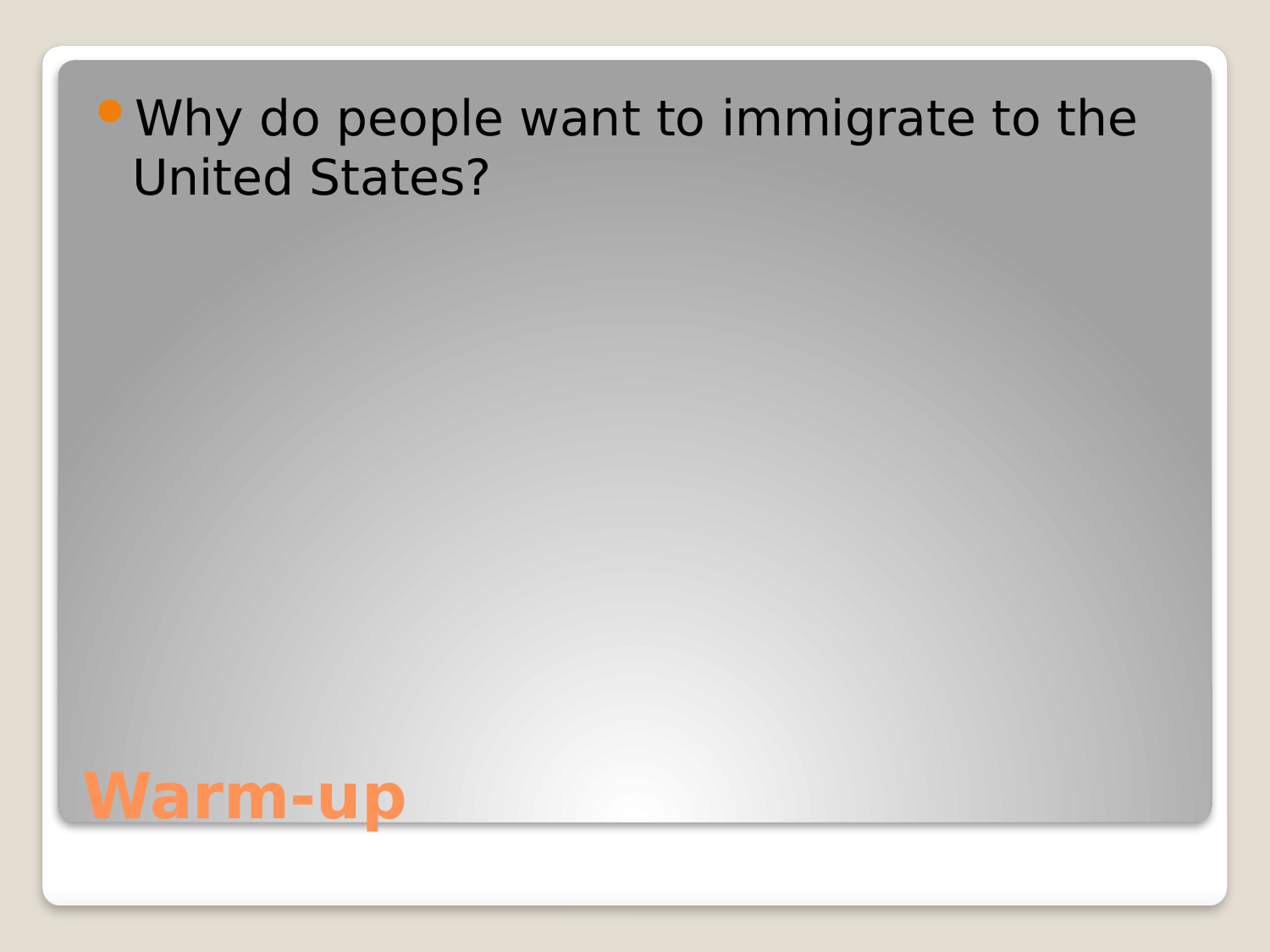

Why do people want to immigrate to the United States?
# Warm-up